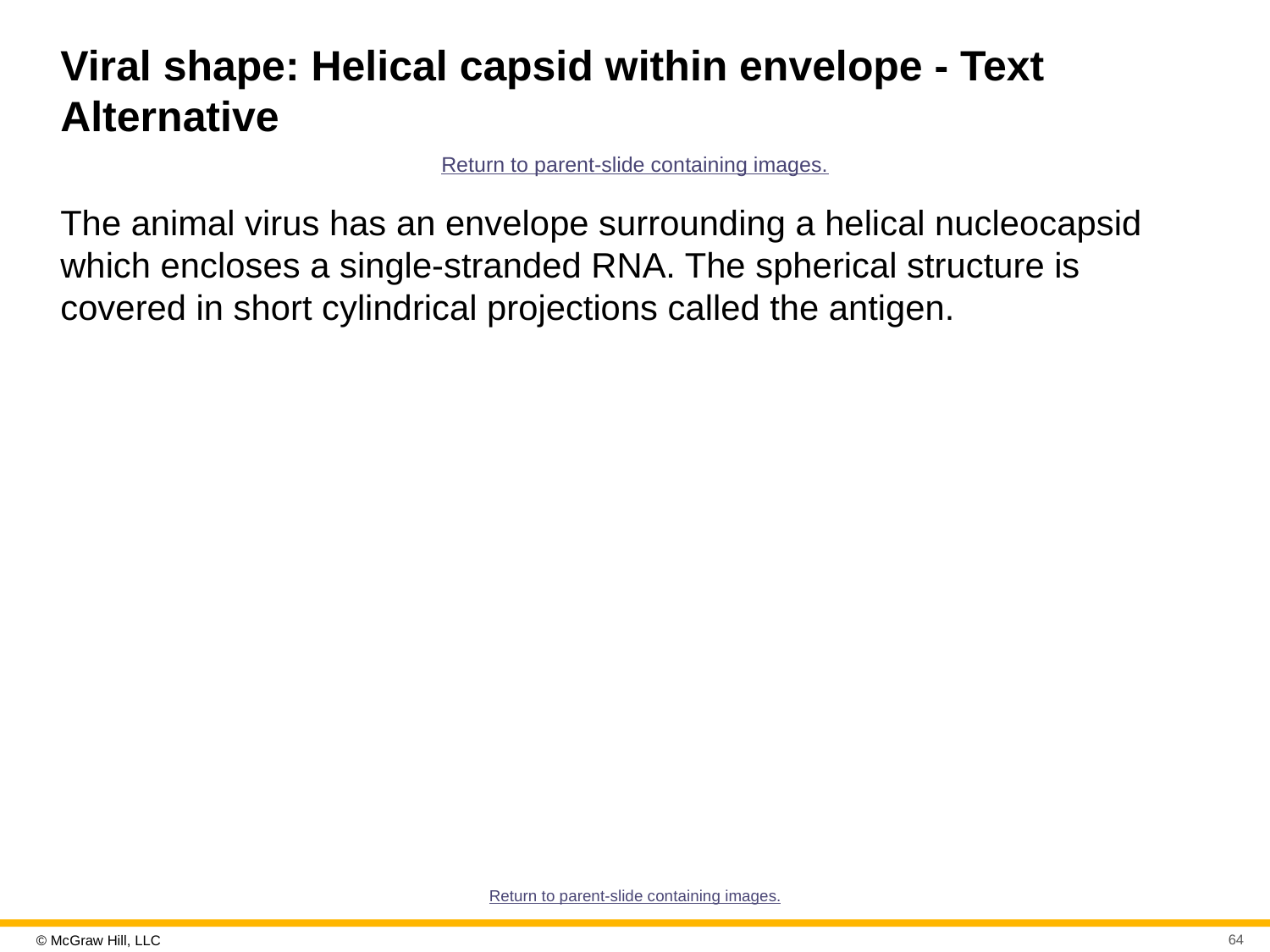

# Viral shape: Helical capsid within envelope - Text Alternative
Return to parent-slide containing images.
The animal virus has an envelope surrounding a helical nucleocapsid which encloses a single-stranded RNA. The spherical structure is covered in short cylindrical projections called the antigen.
Return to parent-slide containing images.
64